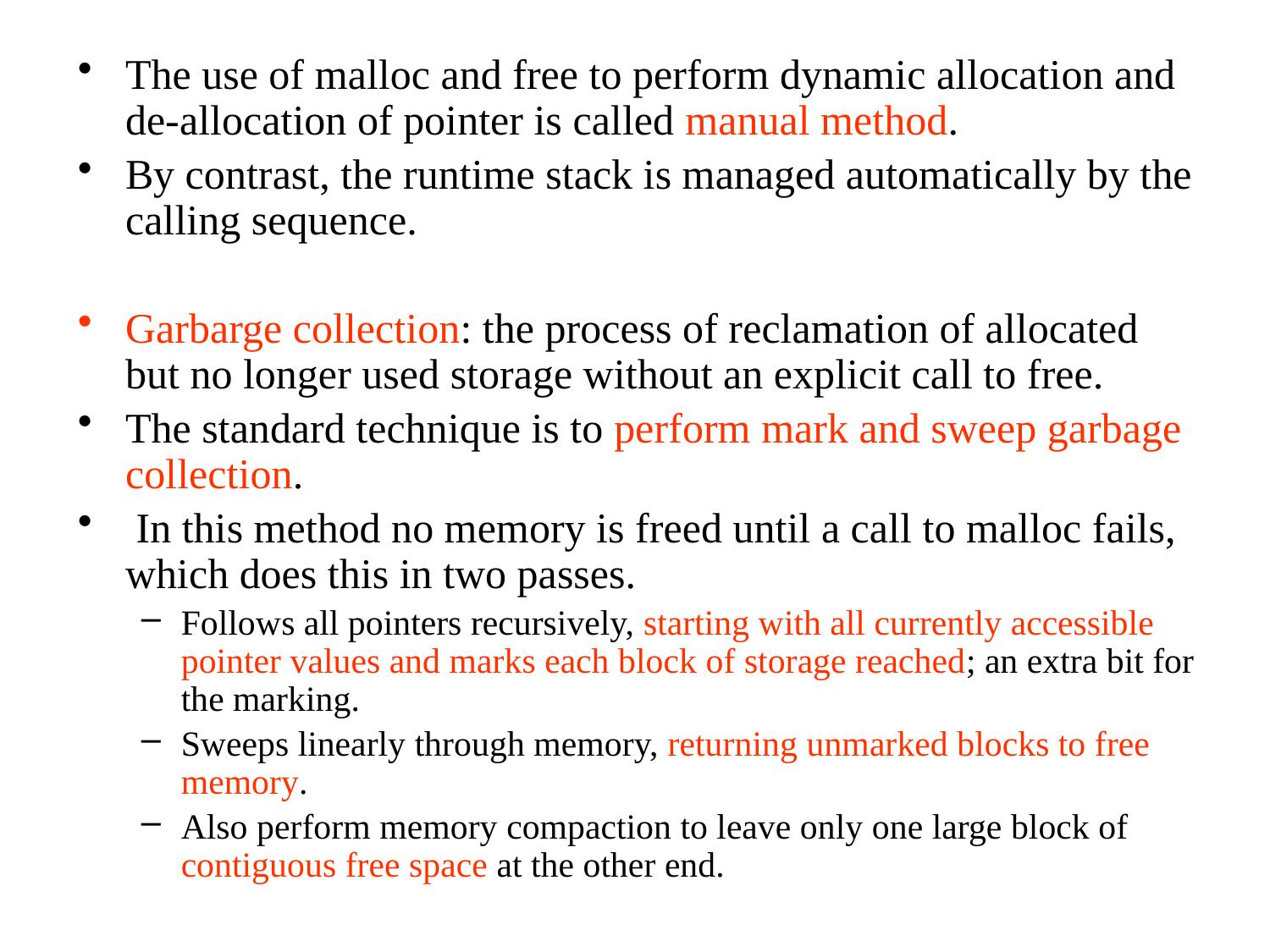

The use of malloc and free to perform dynamic allocation and de-allocation of pointer is called manual method.
By contrast, the runtime stack is managed automatically by the calling sequence.

Garbarge collection: the process of reclamation of allocated but no longer used storage without an explicit call to free.
The standard technique is to perform mark and sweep garbage collection.
 In this method no memory is freed until a call to malloc fails, which does this in two passes.
Follows all pointers recursively, starting with all currently accessible pointer values and marks each block of storage reached; an extra bit for the marking.
Sweeps linearly through memory, returning unmarked blocks to free memory.
Also perform memory compaction to leave only one large block of contiguous free space at the other end.